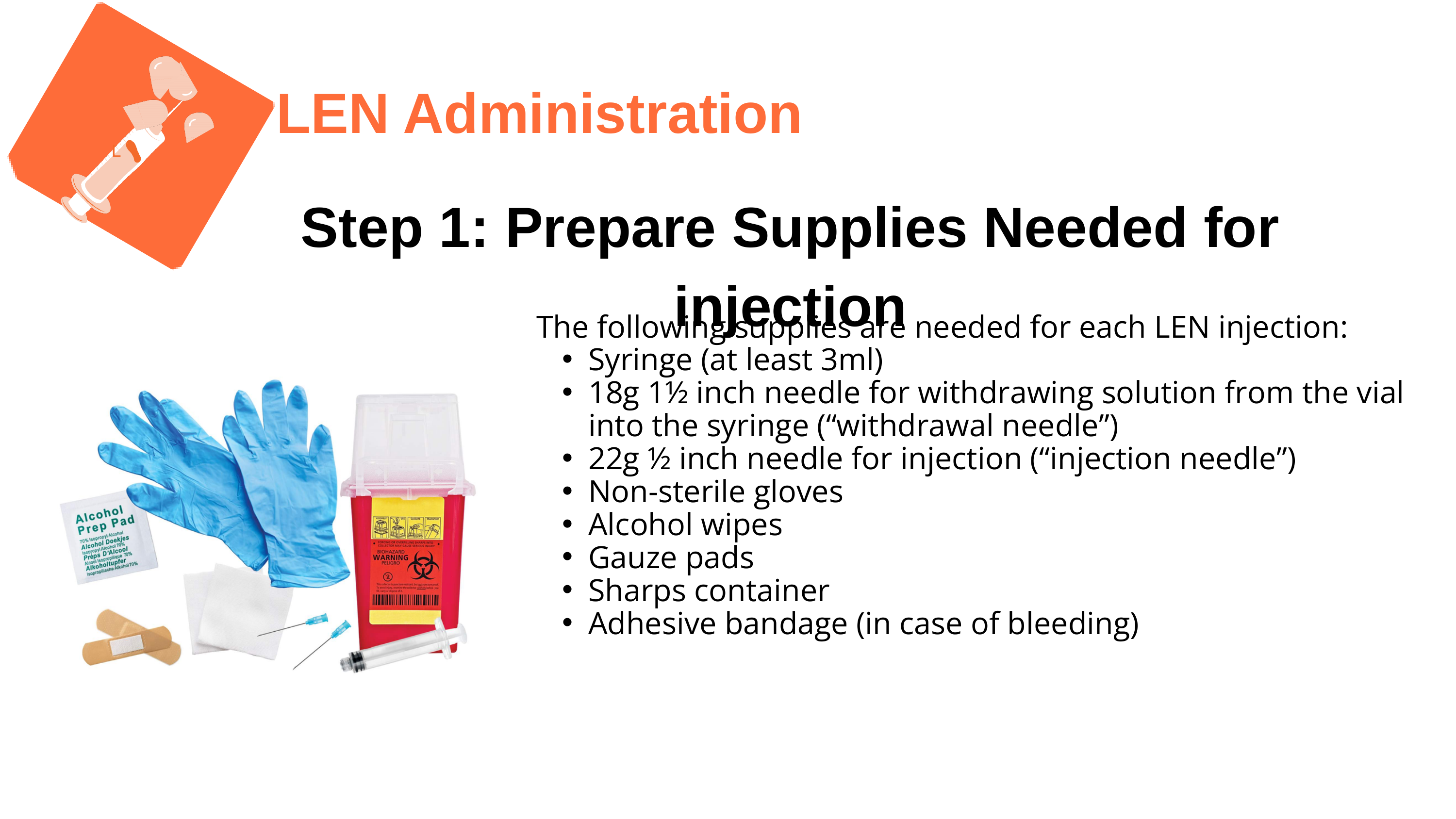

L
LEN Administration
Step 1: Prepare Supplies Needed for injection
The following supplies are needed for each LEN injection:
Syringe (at least 3ml)
18g 1½ inch needle for withdrawing solution from the vial into the syringe (“withdrawal needle”)
22g ½ inch needle for injection (“injection needle”)
Non-sterile gloves
Alcohol wipes
Gauze pads
Sharps container
Adhesive bandage (in case of bleeding)